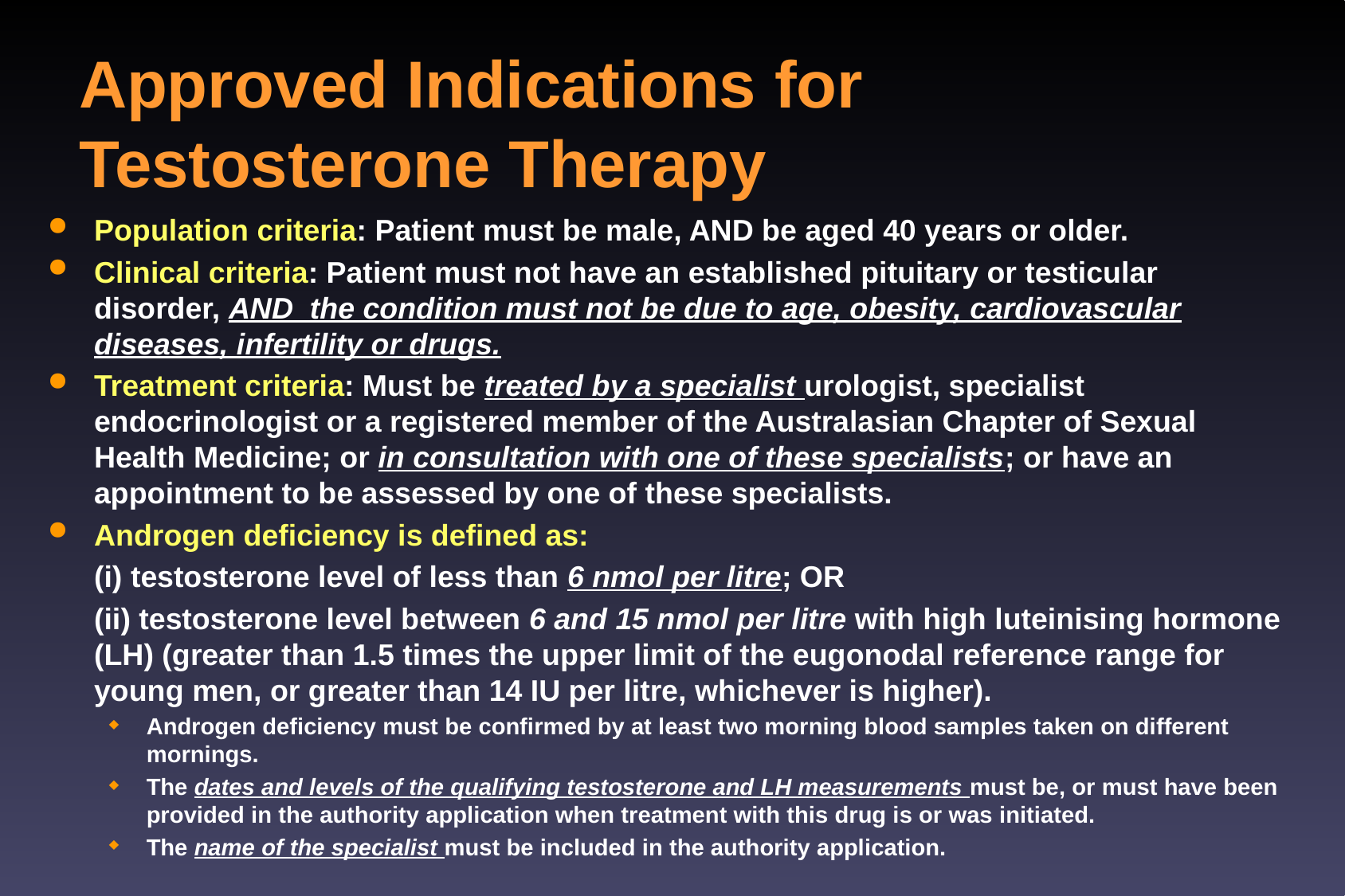

# Approved Indications for Testosterone Therapy
Population criteria: Patient must be male, AND be aged 40 years or older.
Clinical criteria: Patient must not have an established pituitary or testicular disorder, AND  the condition must not be due to age, obesity, cardiovascular diseases, infertility or drugs.
Treatment criteria: Must be treated by a specialist urologist, specialist endocrinologist or a registered member of the Australasian Chapter of Sexual Health Medicine; or in consultation with one of these specialists; or have an appointment to be assessed by one of these specialists.
Androgen deficiency is defined as:
	(i) testosterone level of less than 6 nmol per litre; OR
	(ii) testosterone level between 6 and 15 nmol per litre with high luteinising hormone (LH) (greater than 1.5 times the upper limit of the eugonodal reference range for young men, or greater than 14 IU per litre, whichever is higher).
Androgen deficiency must be confirmed by at least two morning blood samples taken on different mornings.
The dates and levels of the qualifying testosterone and LH measurements must be, or must have been provided in the authority application when treatment with this drug is or was initiated.
The name of the specialist must be included in the authority application.